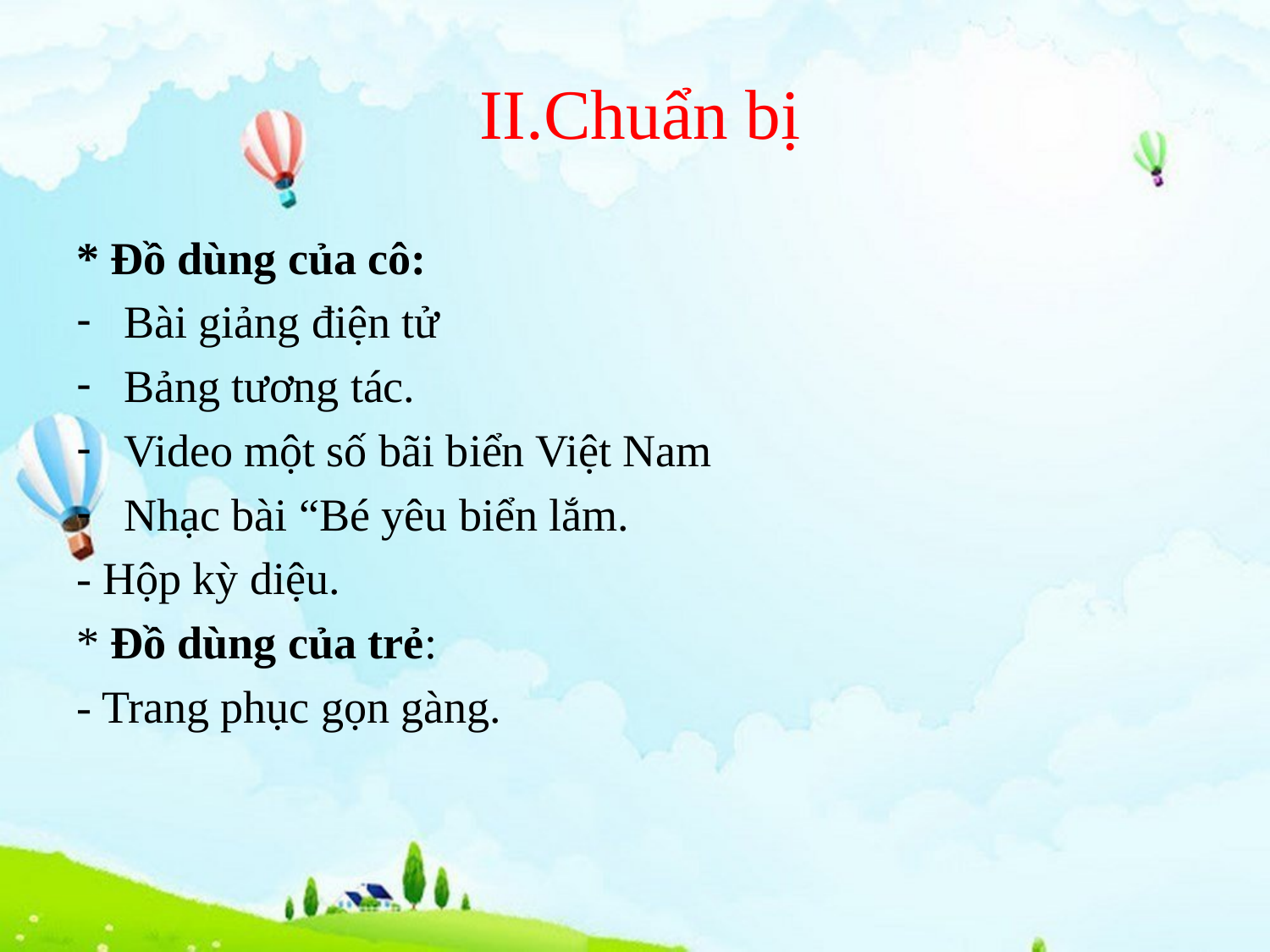

# II.Chuẩn bị
* Đồ dùng của cô:
Bài giảng điện tử
Bảng tương tác.
Video một số bãi biển Việt Nam
Nhạc bài “Bé yêu biển lắm.
- Hộp kỳ diệu.
* Đồ dùng của trẻ:
- Trang phục gọn gàng.